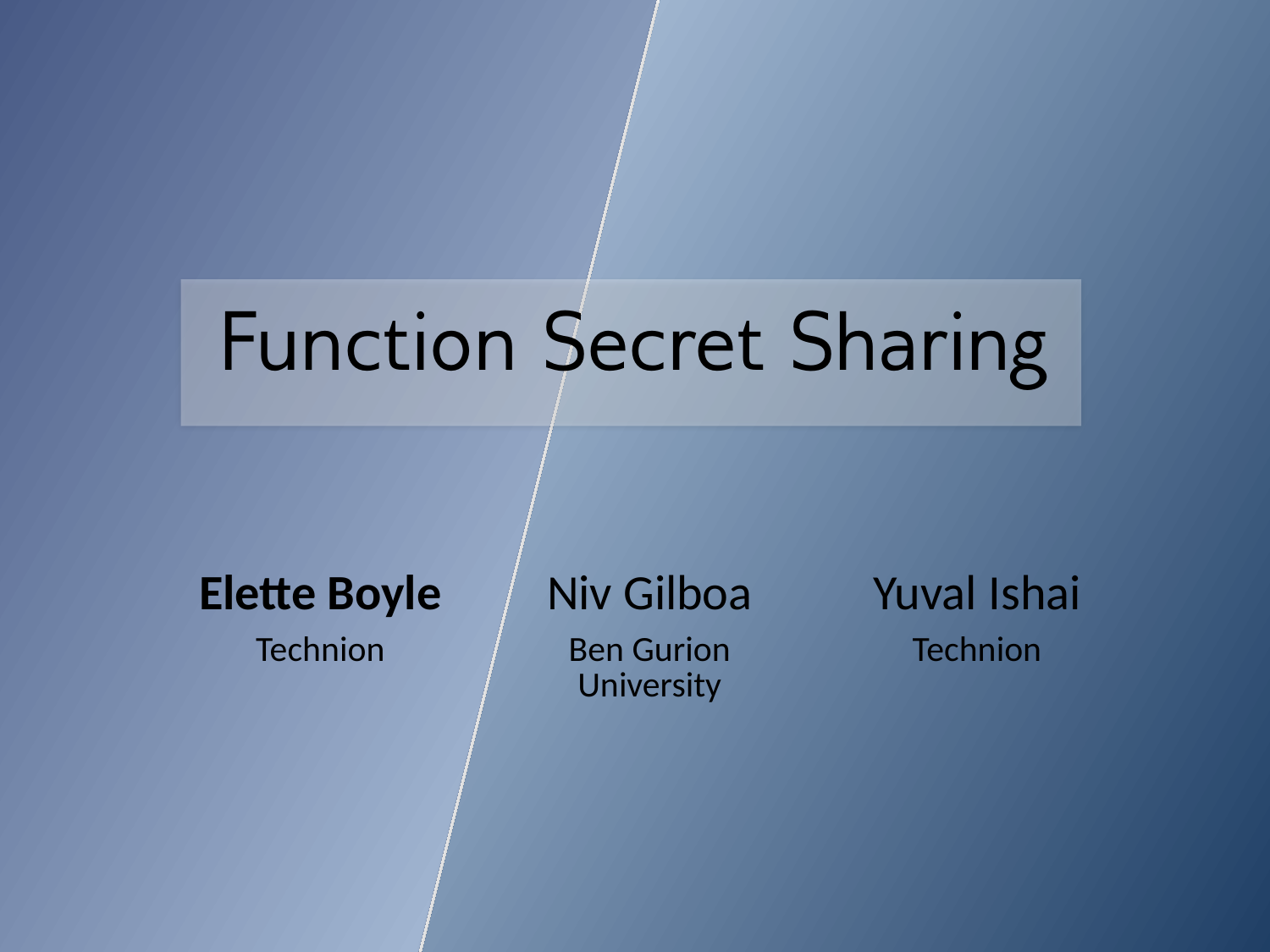

# Function Secret Sharing

| Elette Boyle | Niv Gilboa | Yuval Ishai |
| --- | --- | --- |
| Technion | Ben Gurion University | Technion |